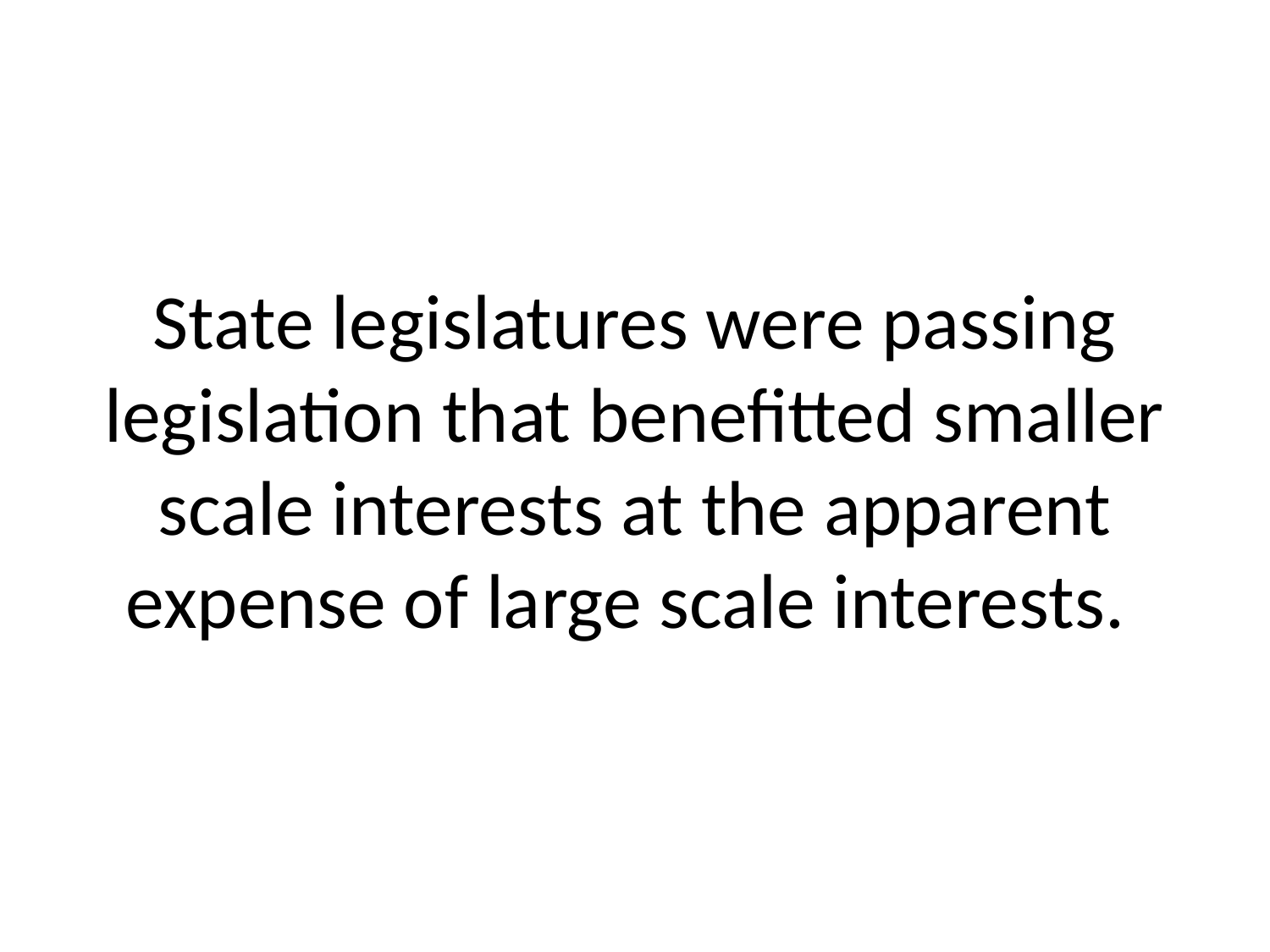

# State legislatures were passing legislation that benefitted smaller scale interests at the apparent expense of large scale interests.